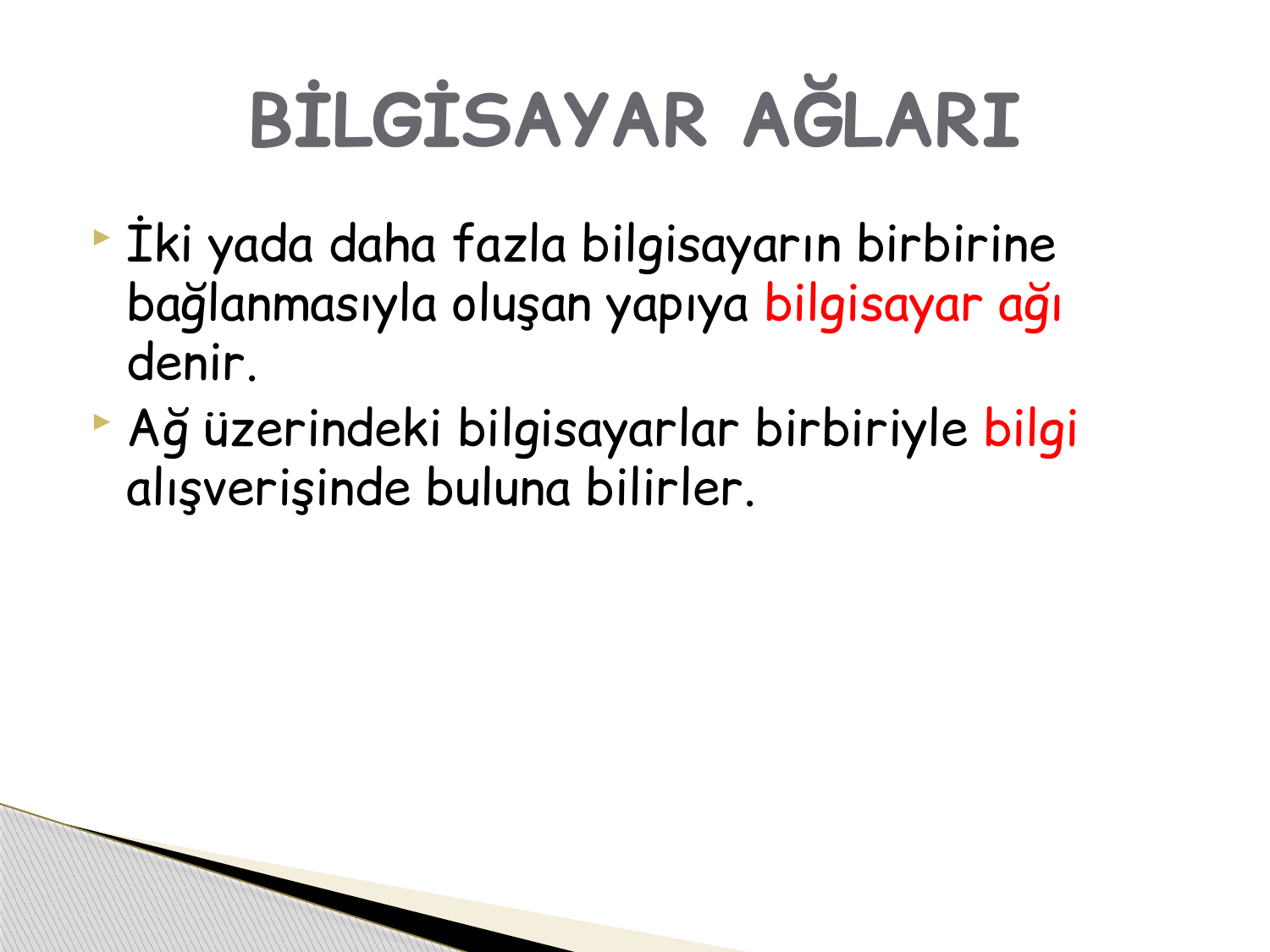

# BİLGİSAYAR AĞLARI
İki yada daha fazla bilgisayarın birbirine bağlanmasıyla oluşan yapıya bilgisayar ağı denir.
Ağ üzerindeki bilgisayarlar birbiriyle bilgi alışverişinde buluna bilirler.